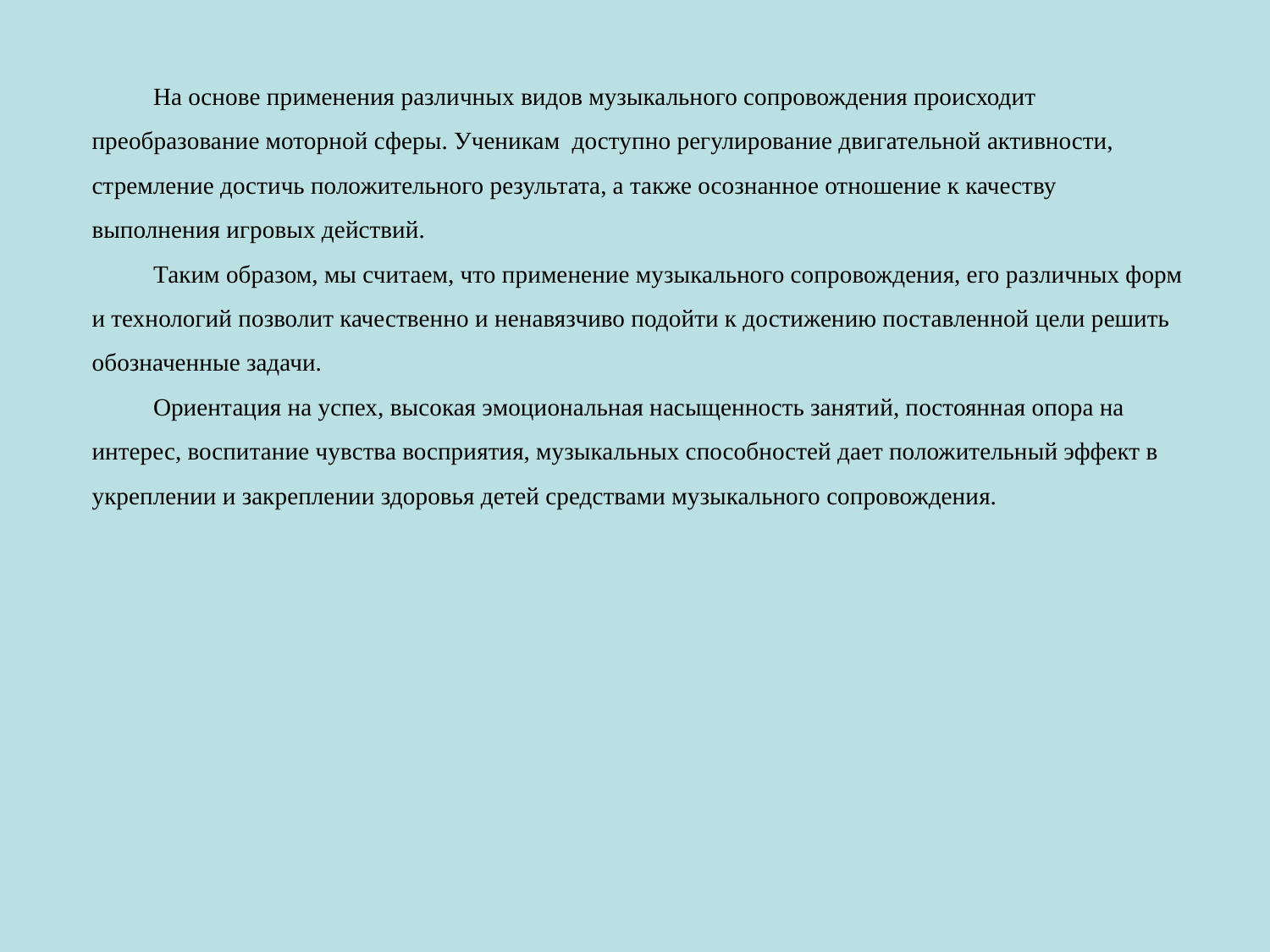

На основе применения различных видов музыкального сопровождения происходит преобразование моторной сферы. Ученикам  доступно регулирование двигательной активности, стремление достичь положительного результата, а также осознанное отношение к качеству выполнения игровых действий.
          Таким образом, мы считаем, что применение музыкального сопровождения, его различных форм и технологий позволит качественно и ненавязчиво подойти к достижению поставленной цели решить обозначенные задачи.
          Ориентация на успех, высокая эмоциональная насыщенность занятий, постоянная опора на интерес, воспитание чувства восприятия, музыкальных способностей дает положительный эффект в укреплении и закреплении здоровья детей средствами музыкального сопровождения.